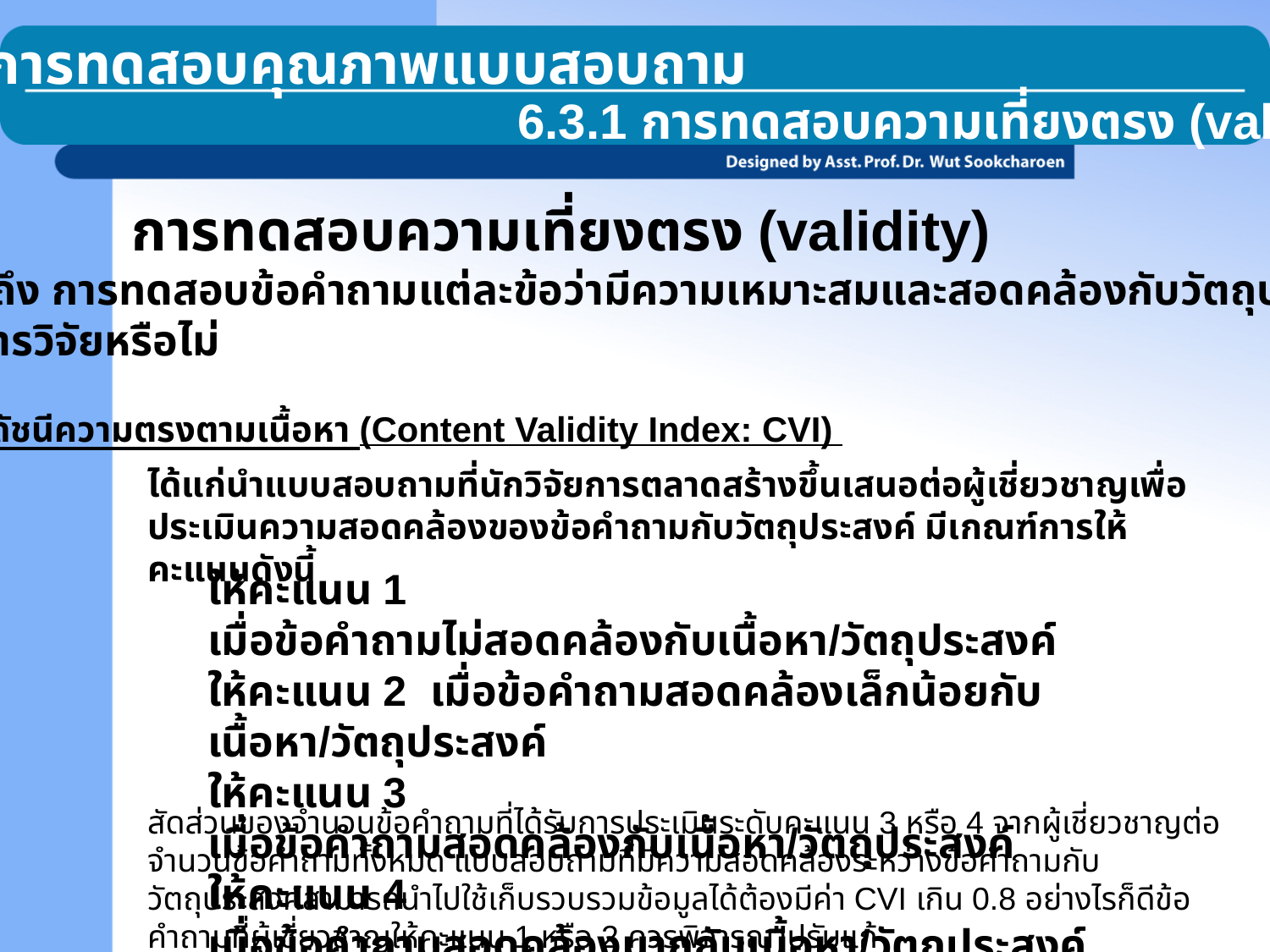

6.3 การทดสอบคุณภาพแบบสอบถาม
6.3.1 การทดสอบความเที่ยงตรง (validity)
การทดสอบความเที่ยงตรง (validity)
หมายถึง การทดสอบข้อคำถามแต่ละข้อว่ามีความเหมาะสมและสอดคล้องกับวัตถุประสงค์
ของการวิจัยหรือไม่
ดัชนีความตรงตามเนื้อหา (Content Validity Index: CVI)
ได้แก่นำแบบสอบถามที่นักวิจัยการตลาดสร้างขึ้นเสนอต่อผู้เชี่ยวชาญเพื่อประเมินความสอดคล้องของข้อคำถามกับวัตถุประสงค์ มีเกณฑ์การให้คะแนนดังนี้
ให้คะแนน 1  เมื่อข้อคำถามไม่สอดคล้องกับเนื้อหา/วัตถุประสงค์
ให้คะแนน 2  เมื่อข้อคำถามสอดคล้องเล็กน้อยกับเนื้อหา/วัตถุประสงค์
ให้คะแนน 3  เมื่อข้อคำถามสอดคล้องกับเนื้อหา/วัตถุประสงค์
ให้คะแนน 4  เมื่อข้อคำถามสอดคล้องมากกับเนื้อหา/วัตถุประสงค์
สัดส่วนของจำนวนข้อคำถามที่ได้รับการประเมินระดับคะแนน 3 หรือ 4 จากผู้เชี่ยวชาญต่อจำนวนข้อคำถามทั้งหมด แบบสอบถามที่มีความสอดคล้องระหว่างข้อคำถามกับวัตถุประสงค์สามารถนำไปใช้เก็บรวบรวมข้อมูลได้ต้องมีค่า CVI เกิน 0.8 อย่างไรก็ดีข้อคำถามที่ผู้เชี่ยวชาญให้คะแนน 1 หรือ 2 ควรพิจารณาปรับแก้